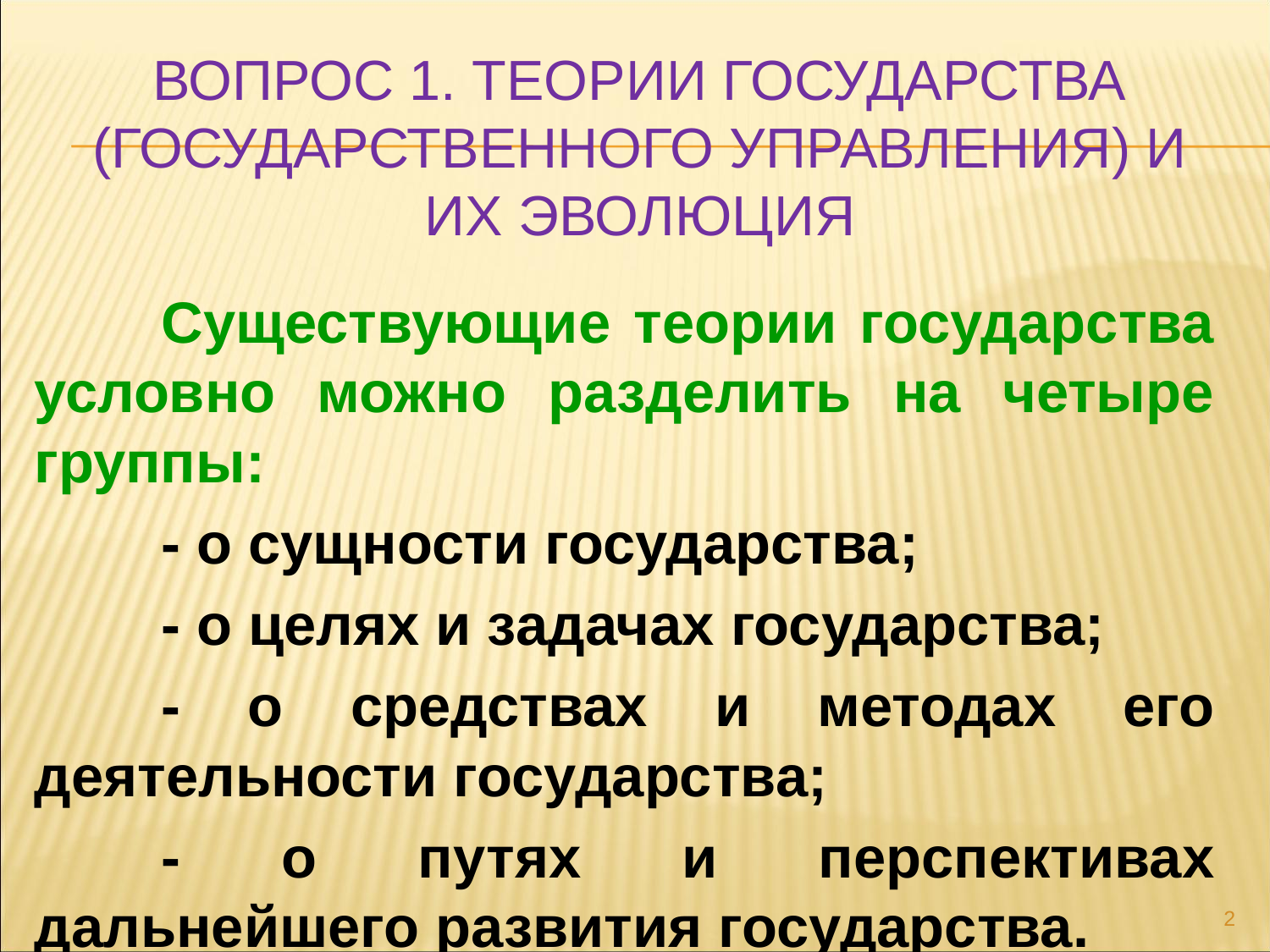

Вопрос 1. теории государства (государственного управления) и их эволюция
	Существующие теории государства условно можно разделить на четыре группы:
	- о сущности государства;
	- о целях и задачах государства;
	- о средствах и методах его деятельности государства;
	- о путях и перспективах дальнейшего развития государства.
2